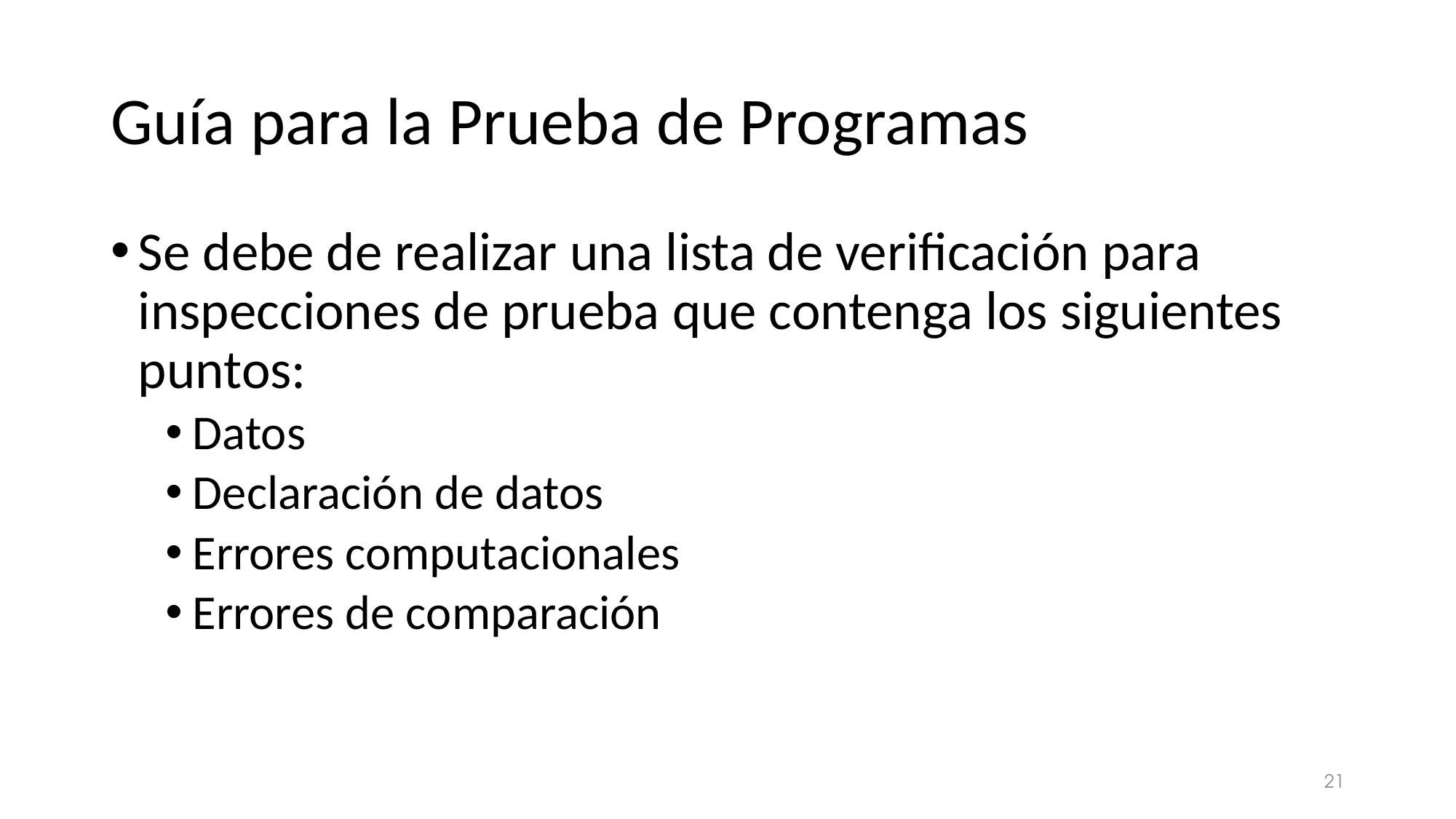

# Guía para la Prueba de Programas
Se debe de realizar una lista de verificación para inspecciones de prueba que contenga los siguientes puntos:
Datos
Declaración de datos
Errores computacionales
Errores de comparación
21